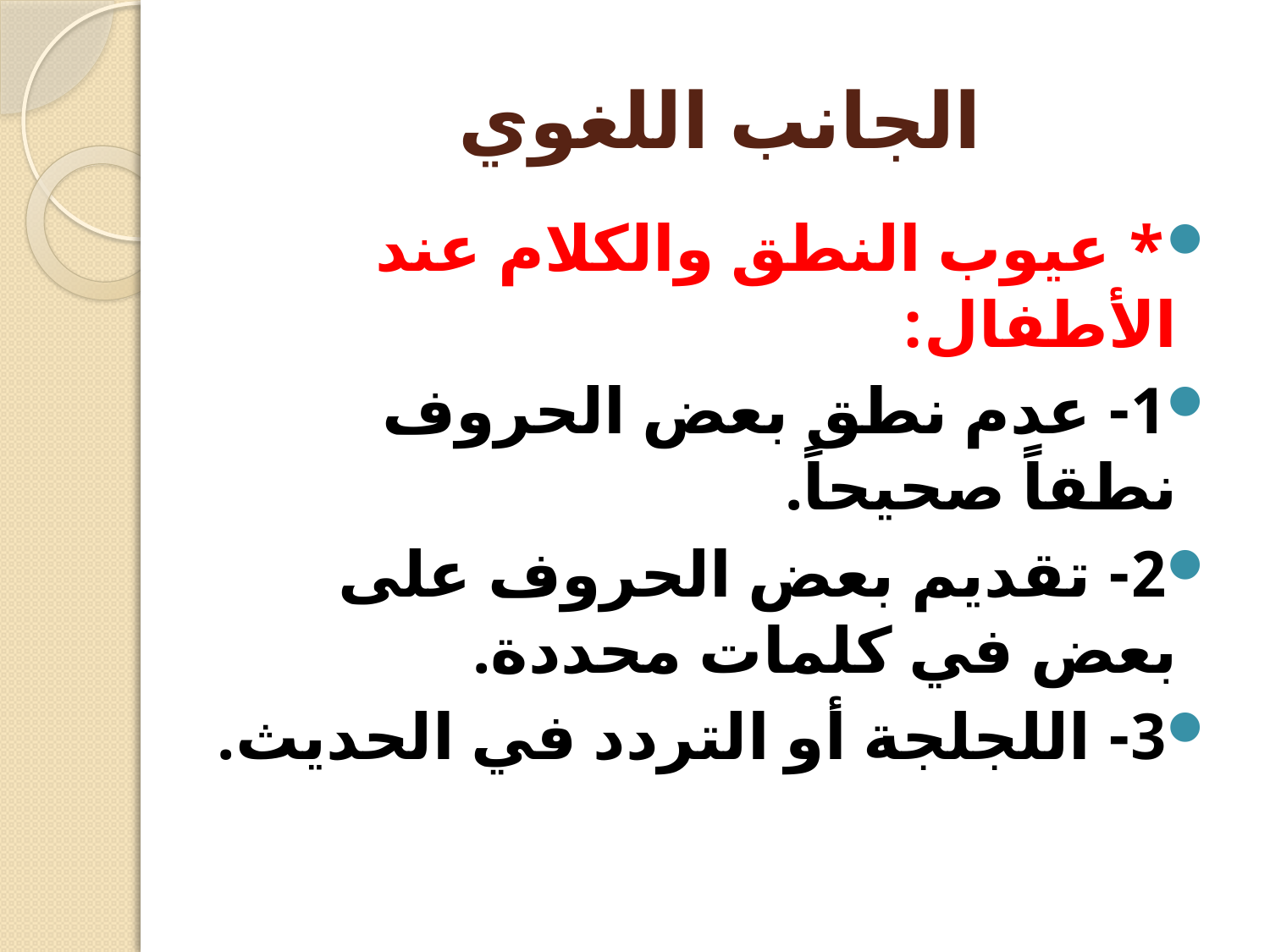

# الجانب اللغوي
* عيوب النطق والكلام عند الأطفال:
1- عدم نطق بعض الحروف نطقاً صحيحاً.
2- تقديم بعض الحروف على بعض في كلمات محددة.
3- اللجلجة أو التردد في الحديث.